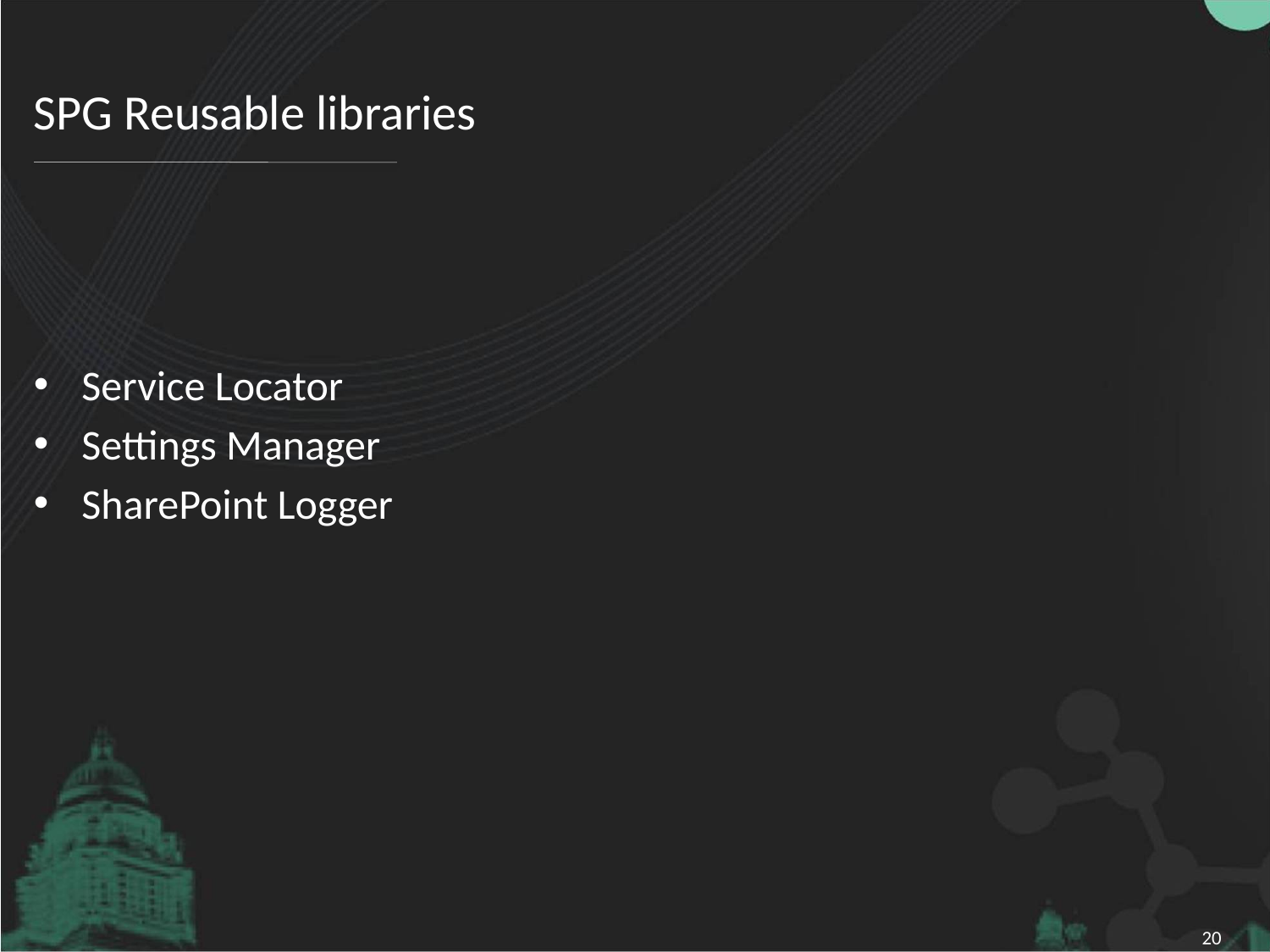

# SPG Reusable libraries

Service Locator
Settings Manager
SharePoint Logger
20